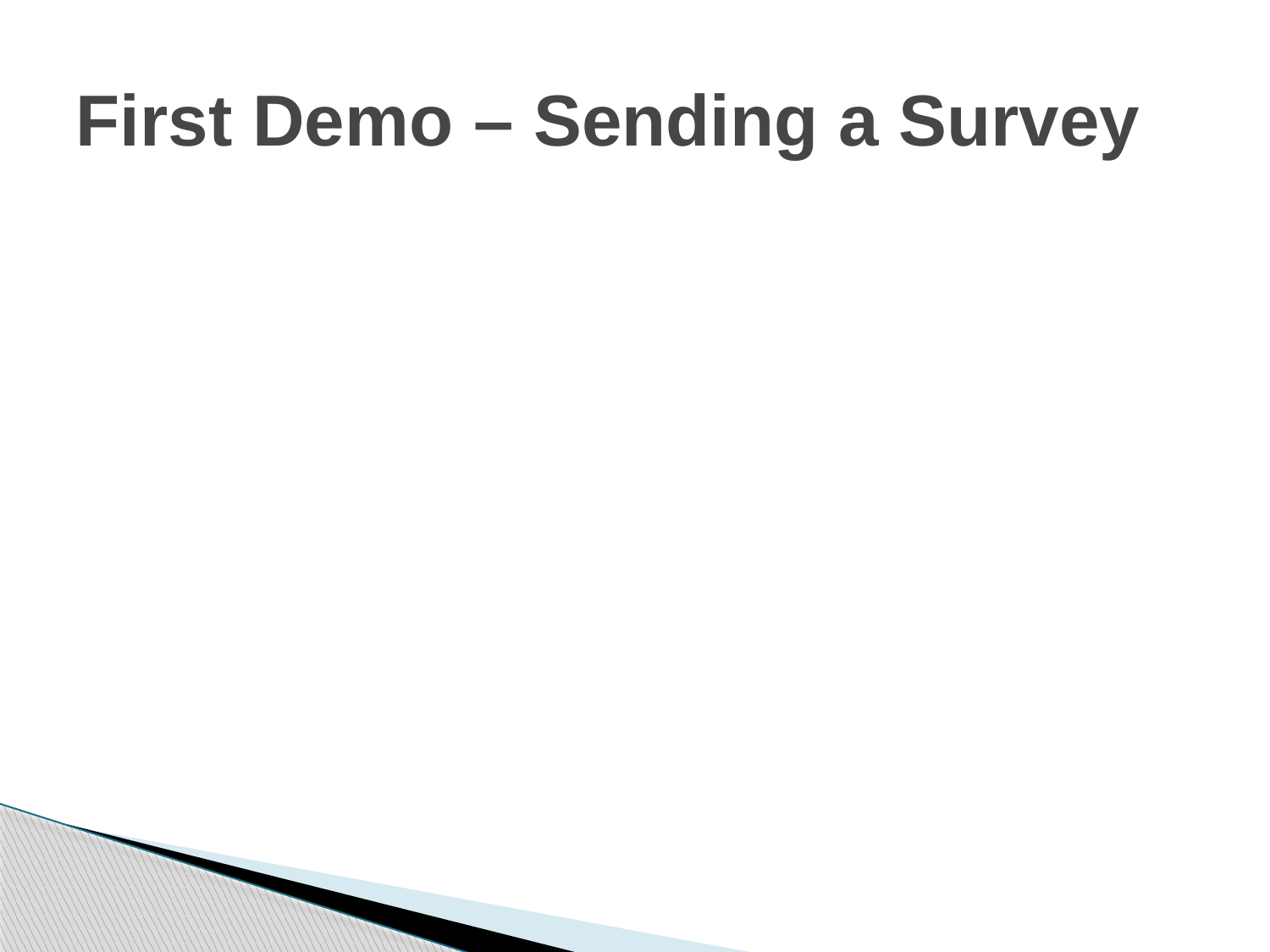

# First Demo – Sending a Survey